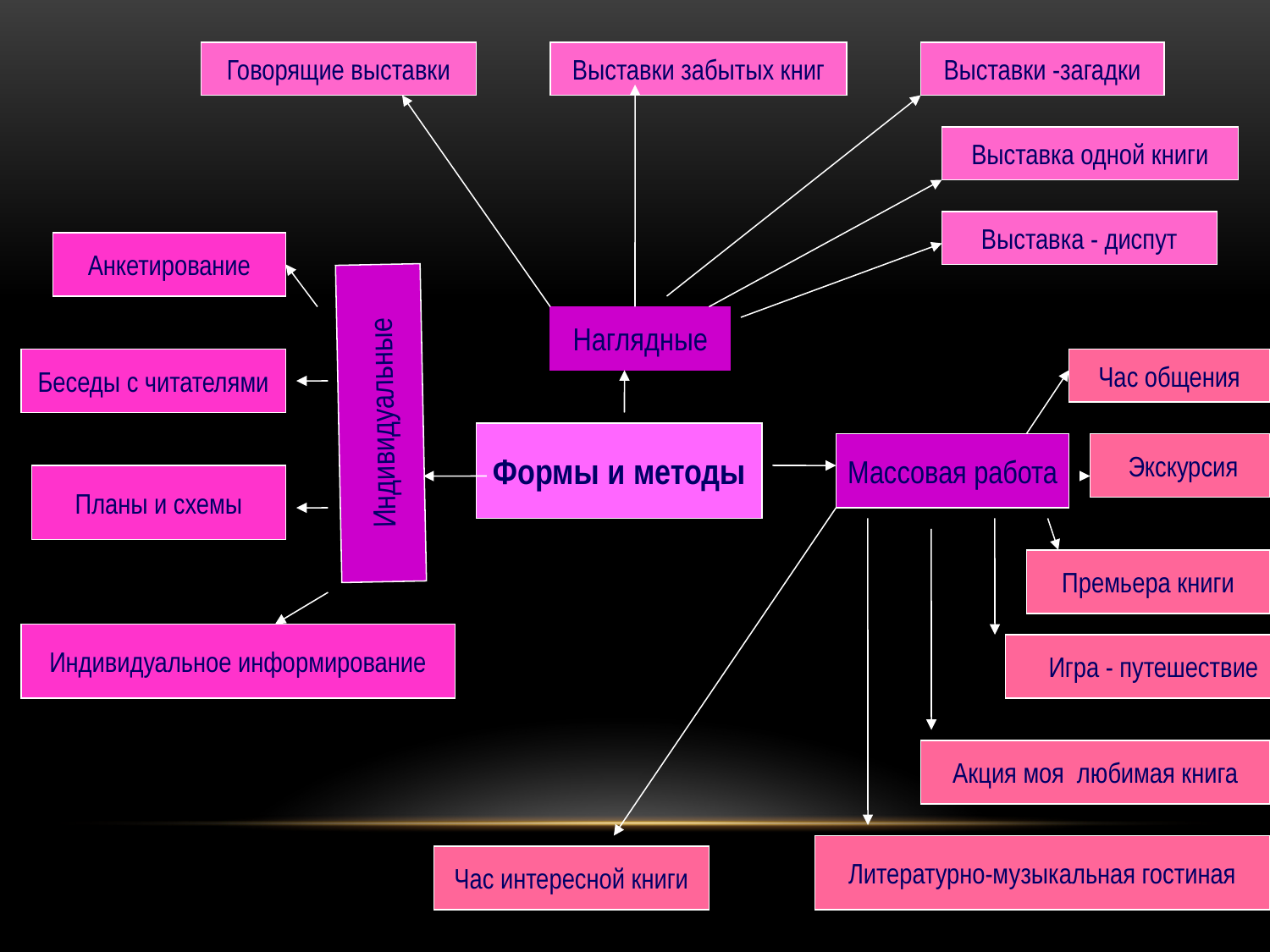

Говорящие выставки
Выставки забытых книг
Выставки -загадки

Выставка одной книги

Выставка - диспут
Анкетирование

Наглядные
Беседы с читателями
Час общения

Индивидуальные

Формы и методы
Массовая работа
 Экскурсия
Планы и схемы

Премьера книги

Индивидуальное информирование
Игра - путешествие
Акция моя  любимая книга

Литературно-музыкальная гостиная
Час интересной книги